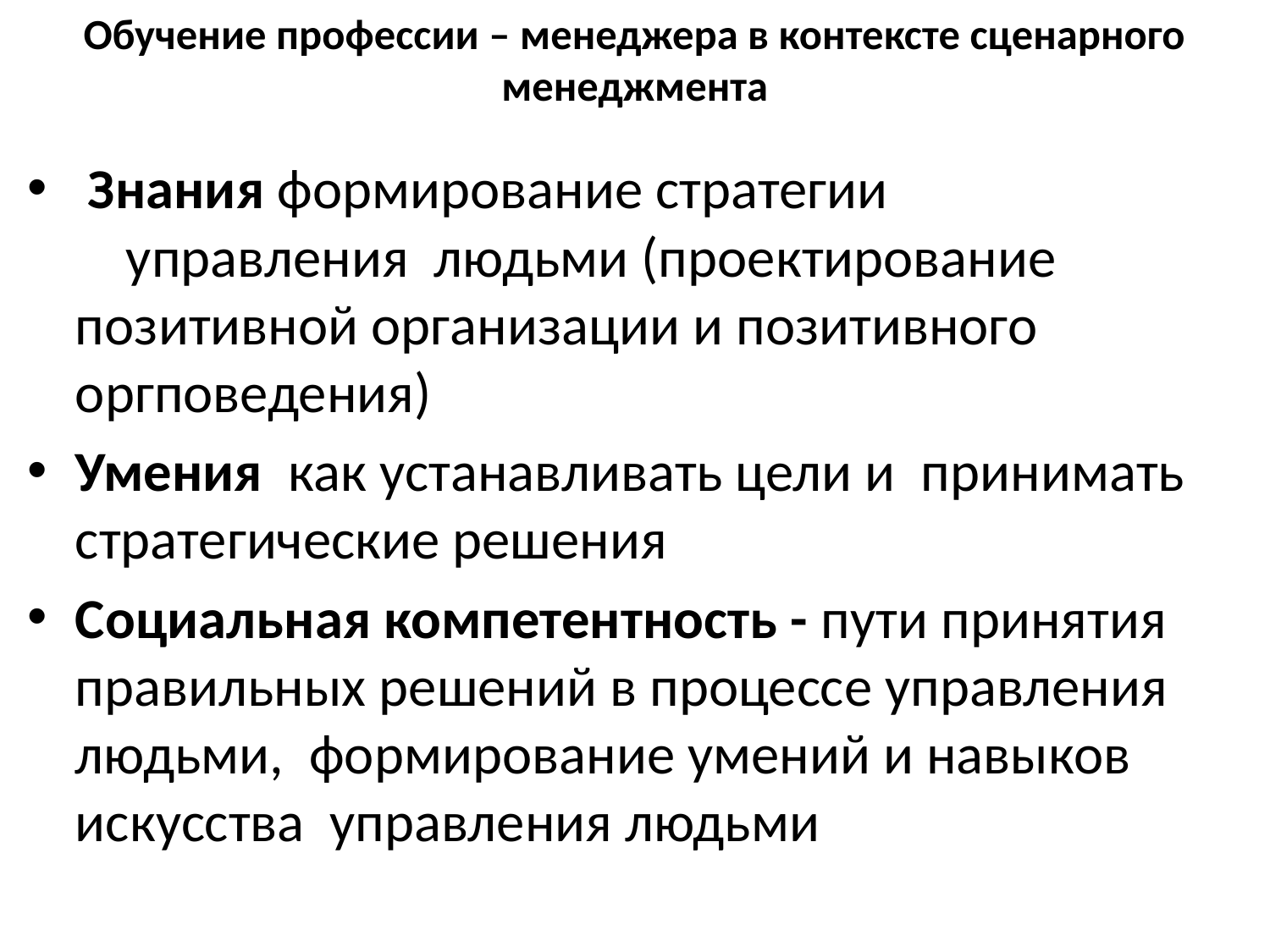

# Обучение профессии – менеджера в контексте сценарного менеджмента
 Знания формирование стратегии                               управления  людьми (проектирование позитивной организации и позитивного оргповедения)
Умения  как устанавливать цели и  принимать стратегические решения
Социальная компетентность - пути принятия правильных решений в процессе управления людьми,  формирование умений и навыков искусства  управления людьми